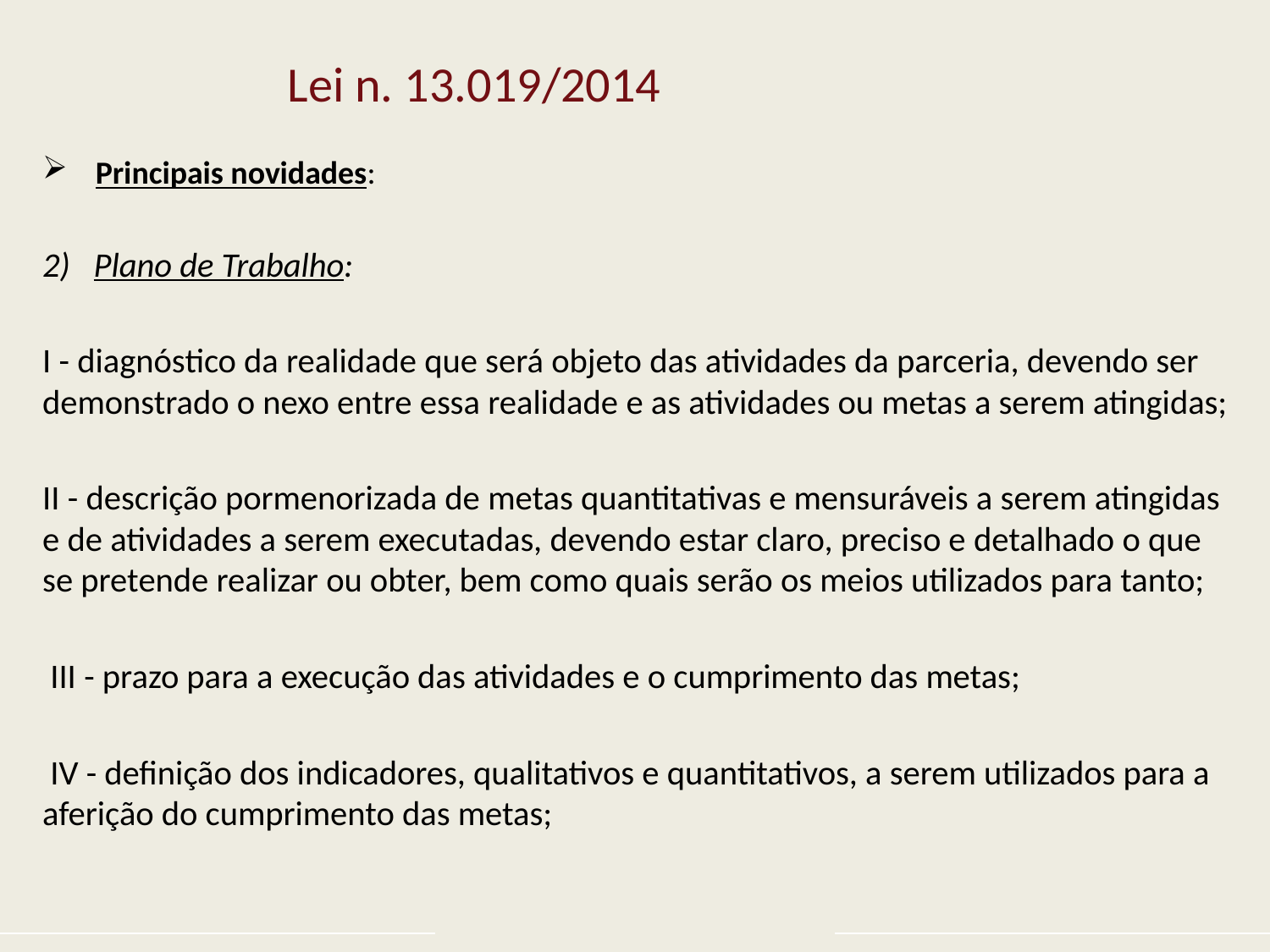

# Lei n. 13.019/2014
Principais novidades:

2)   Plano de Trabalho:

I - diagnóstico da realidade que será objeto das atividades da parceria, devendo ser demonstrado o nexo entre essa realidade e as atividades ou metas a serem atingidas;

II - descrição pormenorizada de metas quantitativas e mensuráveis a serem atingidas e de atividades a serem executadas, devendo estar claro, preciso e detalhado o que se pretende realizar ou obter, bem como quais serão os meios utilizados para tanto;

 III - prazo para a execução das atividades e o cumprimento das metas;

 IV - definição dos indicadores, qualitativos e quantitativos, a serem utilizados para a aferição do cumprimento das metas;